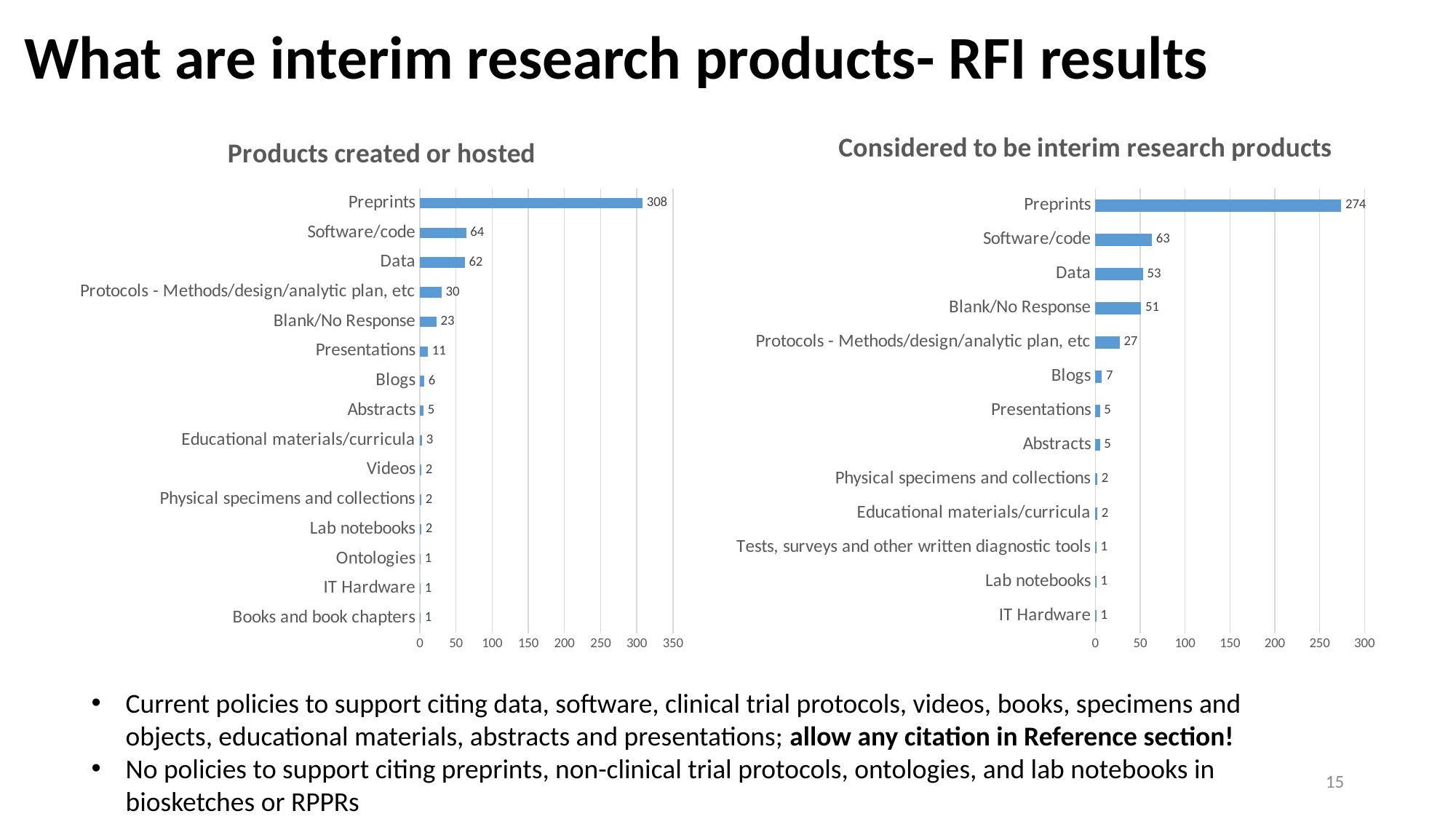

# What are interim research products- RFI results

### Chart: Considered to be interim research products

| Category |  |
|---|---|
| IT Hardware | 1.0 |
| Lab notebooks | 1.0 |
| Tests, surveys and other written diagnostic tools | 1.0 |
| Educational materials/curricula | 2.0 |
| Physical specimens and collections | 2.0 |
| Abstracts | 5.0 |
| Presentations | 5.0 |
| Blogs | 7.0 |
| Protocols - Methods/design/analytic plan, etc | 27.0 |
| Blank/No Response | 51.0 |
| Data | 53.0 |
| Software/code | 63.0 |
| Preprints | 274.0 |

### Chart: Products created or hosted

| Category |  |
|---|---|
| Books and book chapters | 1.0 |
| IT Hardware | 1.0 |
| Ontologies | 1.0 |
| Lab notebooks | 2.0 |
| Physical specimens and collections | 2.0 |
| Videos | 2.0 |
| Educational materials/curricula | 3.0 |
| Abstracts | 5.0 |
| Blogs | 6.0 |
| Presentations | 11.0 |
| Blank/No Response | 23.0 |
| Protocols - Methods/design/analytic plan, etc | 30.0 |
| Data | 62.0 |
| Software/code | 64.0 |
| Preprints | 308.0 |
Current policies to support citing data, software, clinical trial protocols, videos, books, specimens and objects, educational materials, abstracts and presentations; allow any citation in Reference section!
No policies to support citing preprints, non-clinical trial protocols, ontologies, and lab notebooks in biosketches or RPPRs
15